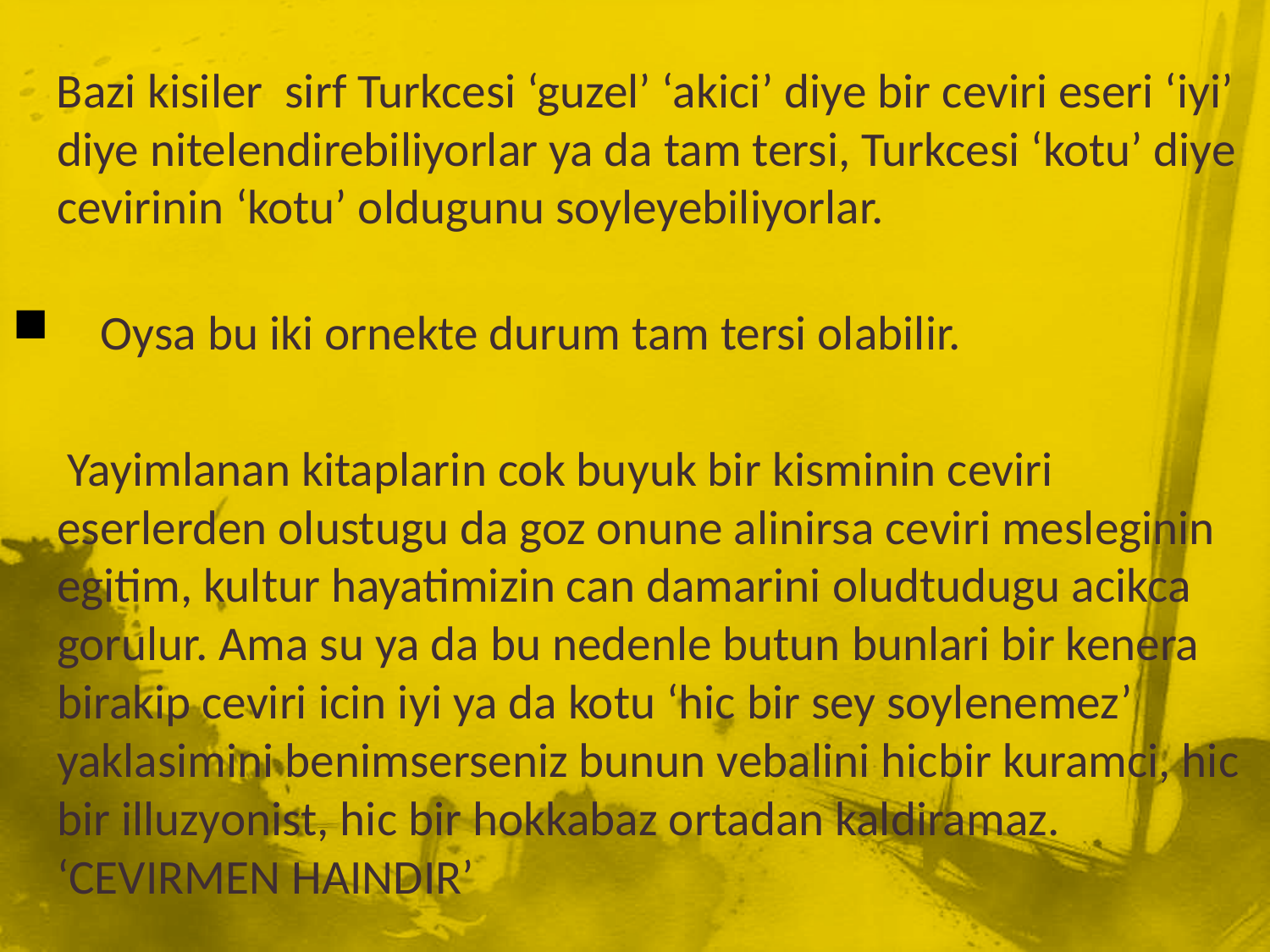

Bazi kisiler  sirf Turkcesi ‘guzel’ ‘akici’ diye bir ceviri eseri ‘iyi’ diye nitelendirebiliyorlar ya da tam tersi, Turkcesi ‘kotu’ diye cevirinin ‘kotu’ oldugunu soyleyebiliyorlar.
    Oysa bu iki ornekte durum tam tersi olabilir.

     Yayimlanan kitaplarin cok buyuk bir kisminin ceviri eserlerden olustugu da goz onune alinirsa ceviri mesleginin egitim, kultur hayatimizin can damarini oludtudugu acikca gorulur. Ama su ya da bu nedenle butun bunlari bir kenera birakip ceviri icin iyi ya da kotu ‘hic bir sey soylenemez’ yaklasimini benimserseniz bunun vebalini hicbir kuramci, hic bir illuzyonist, hic bir hokkabaz ortadan kaldiramaz. ‘CEVIRMEN HAINDIR’